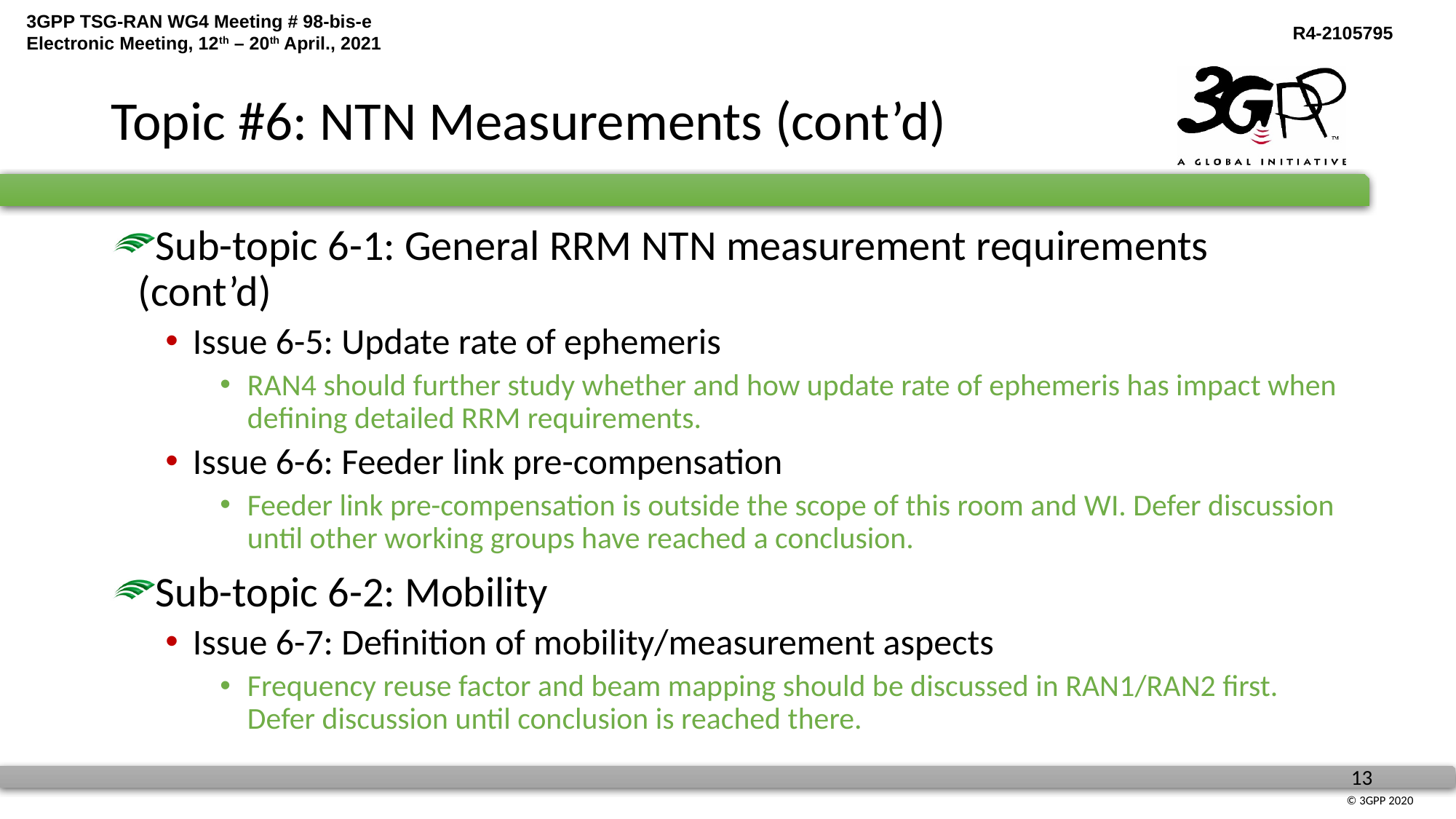

# Topic #6: NTN Measurements (cont’d)
Sub-topic 6-1: General RRM NTN measurement requirements (cont’d)
Issue 6-5: Update rate of ephemeris
RAN4 should further study whether and how update rate of ephemeris has impact when defining detailed RRM requirements.
Issue 6-6: Feeder link pre-compensation
Feeder link pre-compensation is outside the scope of this room and WI. Defer discussion until other working groups have reached a conclusion.
Sub-topic 6-2: Mobility
Issue 6-7: Definition of mobility/measurement aspects
Frequency reuse factor and beam mapping should be discussed in RAN1/RAN2 first. Defer discussion until conclusion is reached there.